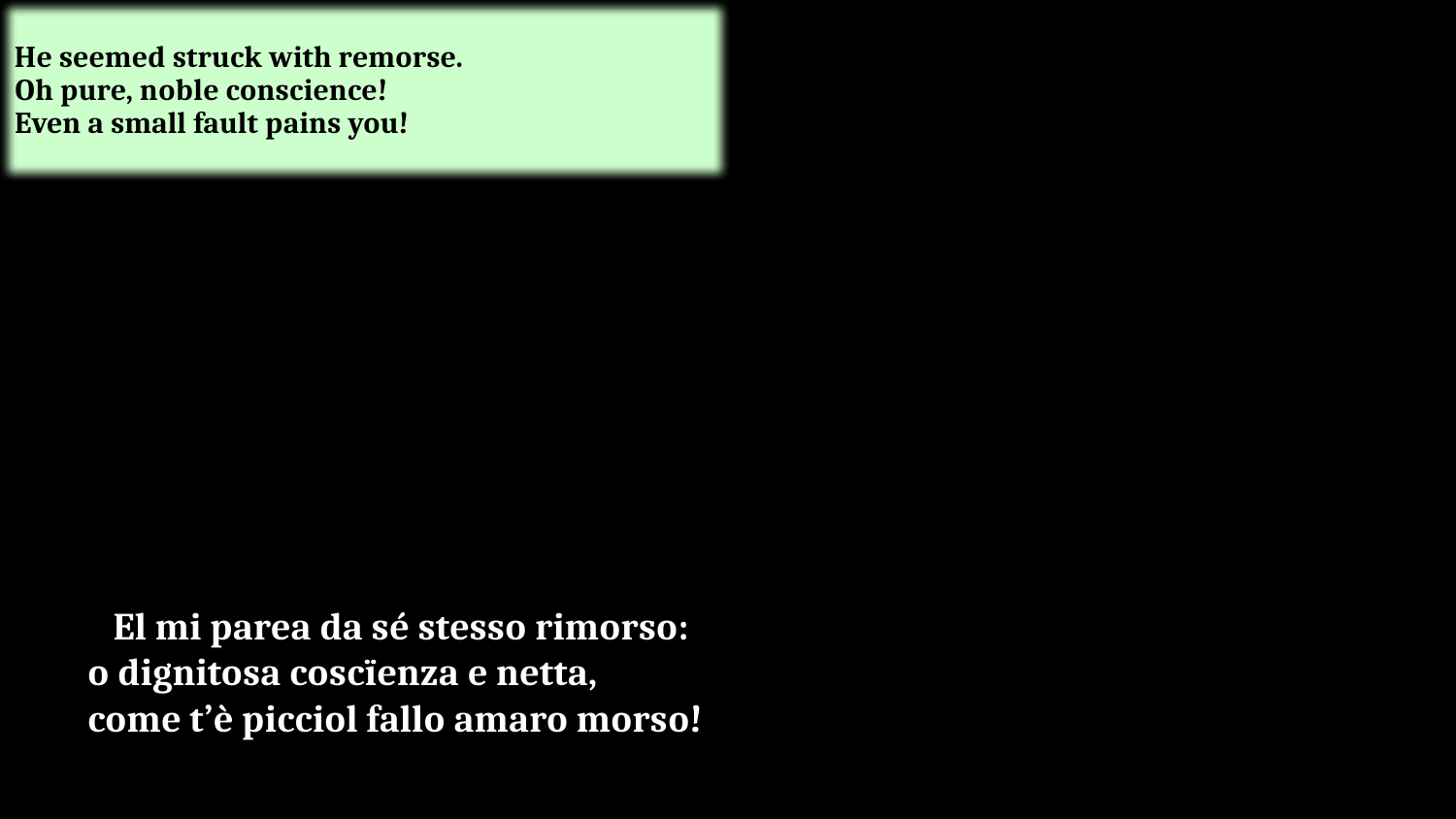

He seemed struck with remorse.
Oh pure, noble conscience!
Even a small fault pains you!
# El mi parea da sé stesso rimorso: o dignitosa coscïenza e netta, come t’è picciol fallo amaro morso!